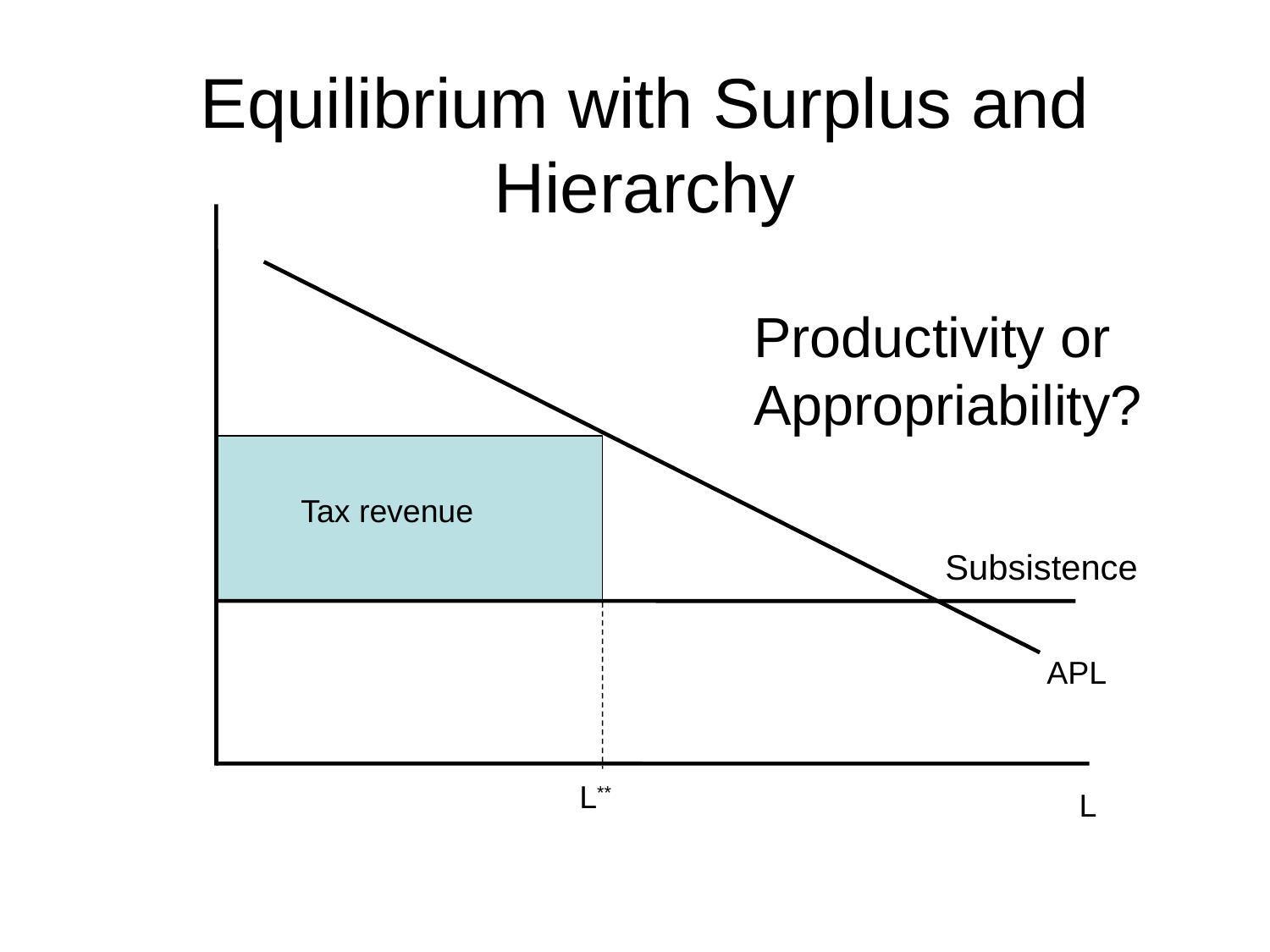

# Equilibrium with Surplus and Hierarchy

Productivity or Appropriability?

Tax revenue
Subsistence

APL

L**
L